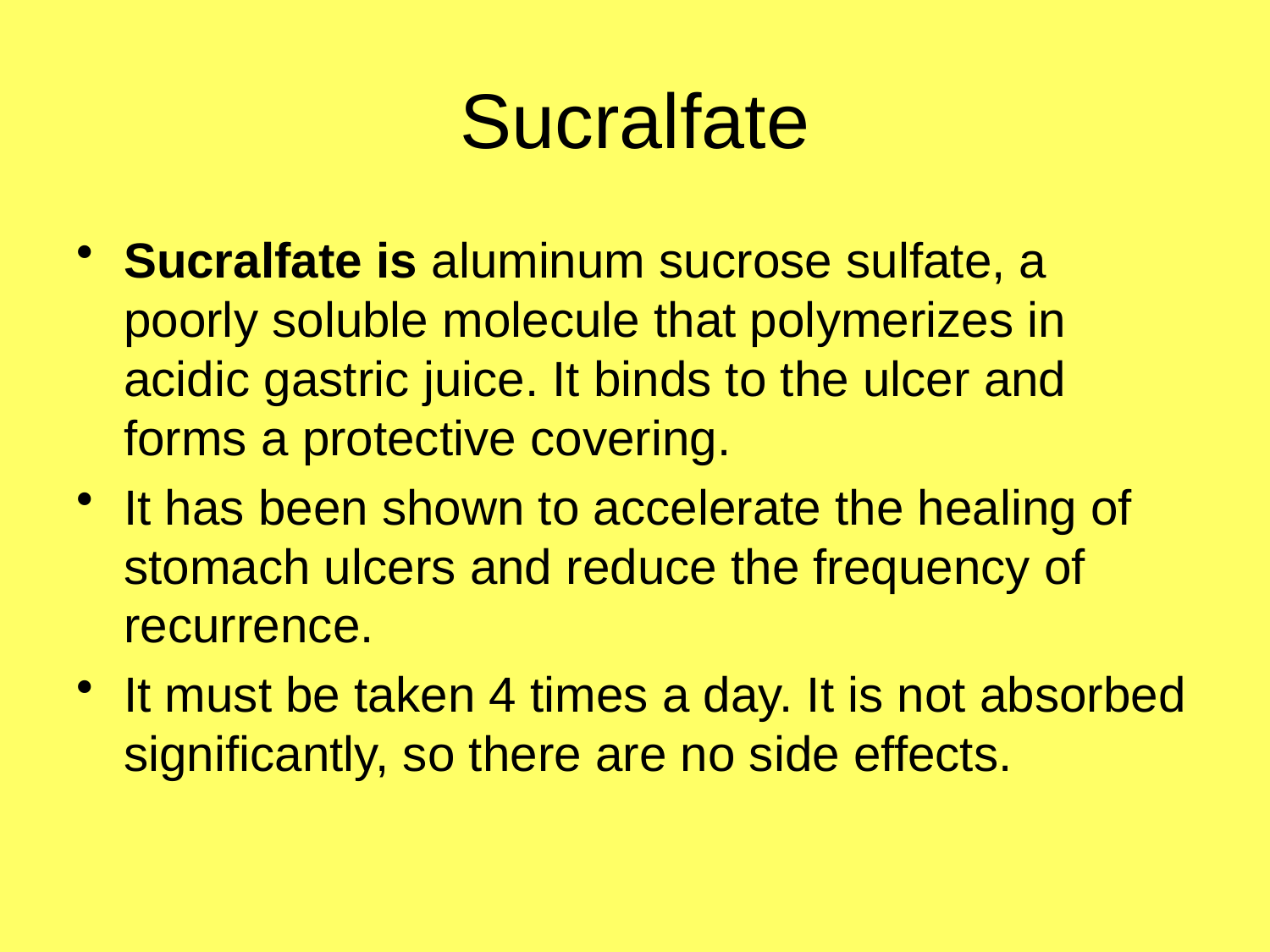

# Sucralfate
Sucralfate is aluminum sucrose sulfate, a poorly soluble molecule that polymerizes in acidic gastric juice. It binds to the ulcer and forms a protective covering.
It has been shown to accelerate the healing of stomach ulcers and reduce the frequency of recurrence.
It must be taken 4 times a day. It is not absorbed significantly, so there are no side effects.